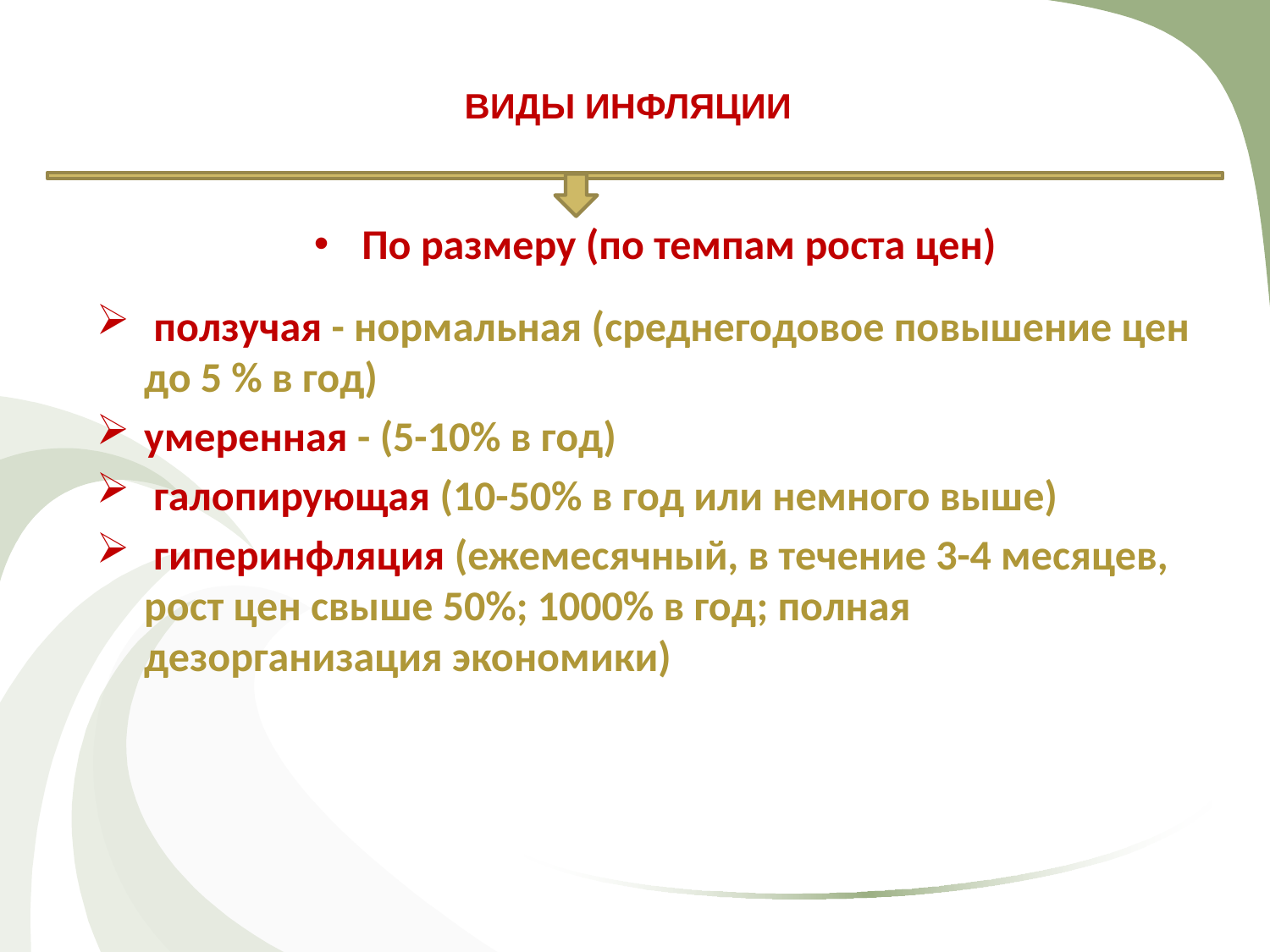

#
ВИДЫ ИНФЛЯЦИИ

По размеру (по темпам роста цен)

 ползучая - нормальная (среднегодовое повышение цен до 5 % в год)
умеренная - (5-10% в год)
 галопирующая (10-50% в год или немного выше)
 гиперинфляция (ежемесячный, в течение 3-4 месяцев, рост цен свыше 50%; 1000% в год; полная дезорганизация экономики)